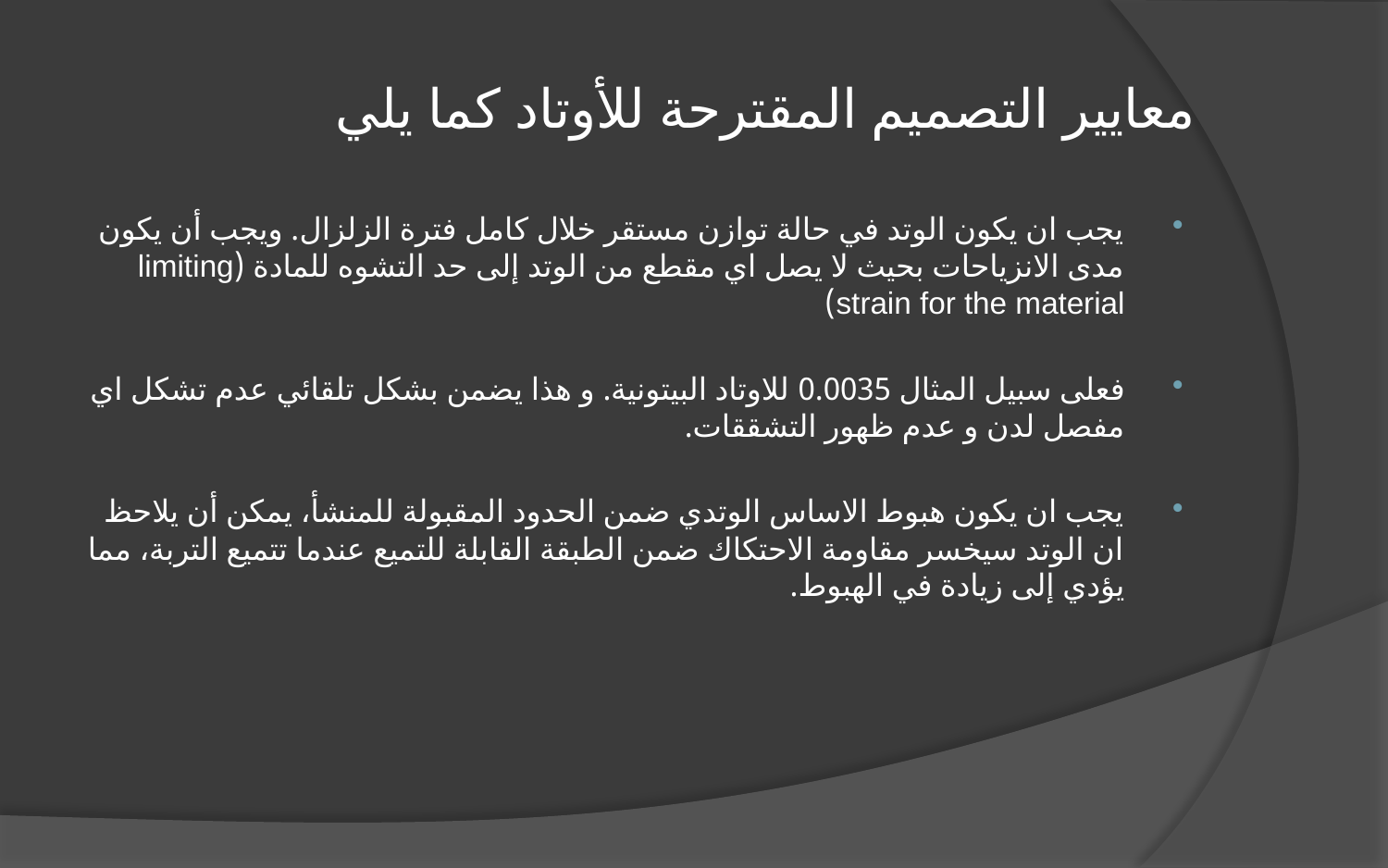

# معايير التصميم المقترحة للأوتاد كما يلي
يجب ان يكون الوتد في حالة توازن مستقر خلال كامل فترة الزلزال. ويجب أن يكون مدى الانزياحات بحيث لا يصل اي مقطع من الوتد إلى حد التشوه للمادة (limiting strain for the material)

فعلى سبيل المثال 0.0035 للاوتاد البيتونية. و هذا يضمن بشكل تلقائي عدم تشكل اي مفصل لدن و عدم ظهور التشققات.

يجب ان يكون هبوط الاساس الوتدي ضمن الحدود المقبولة للمنشأ، يمكن أن يلاحظ ان الوتد سيخسر مقاومة الاحتكاك ضمن الطبقة القابلة للتميع عندما تتميع التربة، مما يؤدي إلى زيادة في الهبوط.